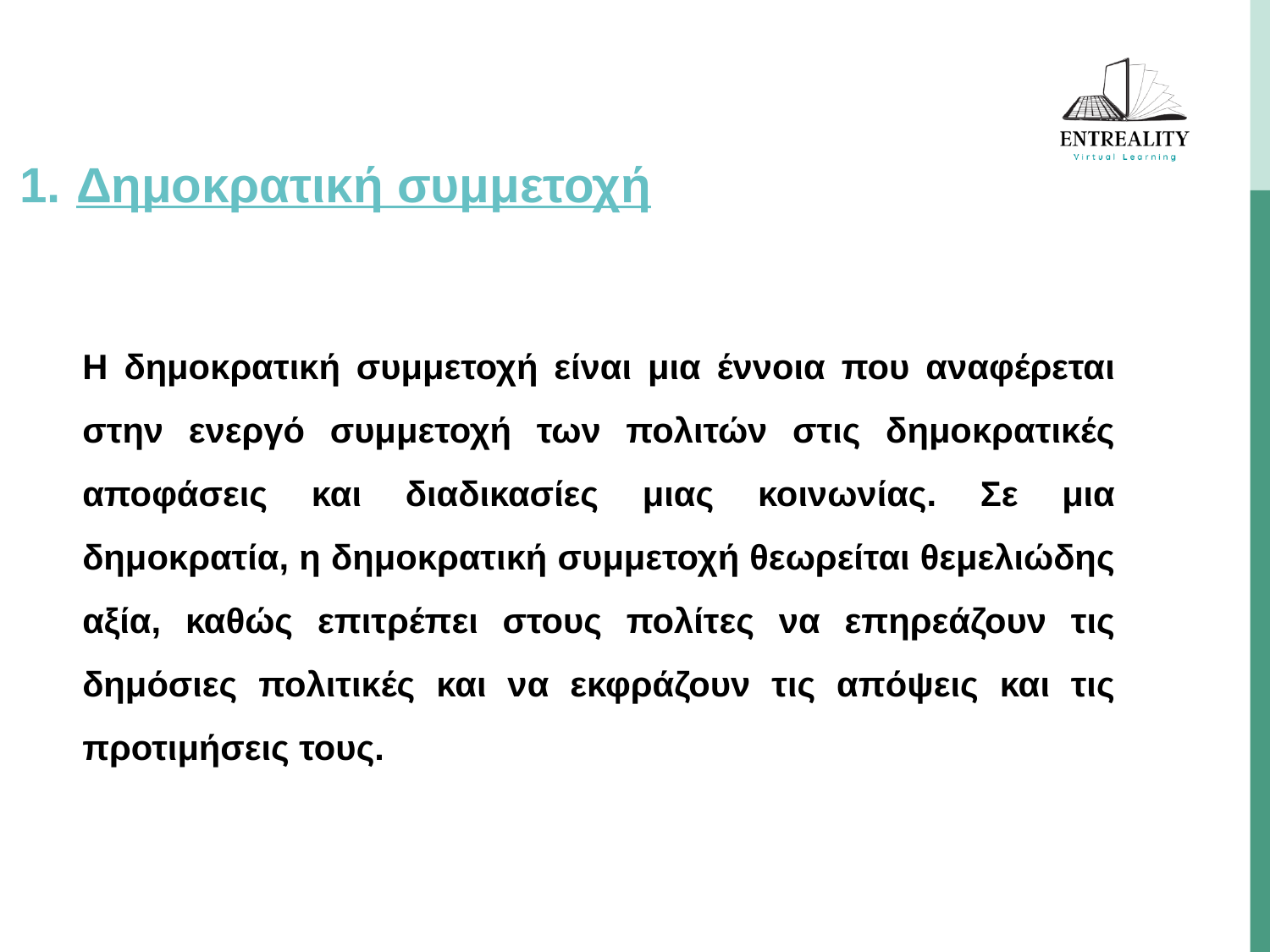

# Δημοκρατική συμμετοχή
Η δημοκρατική συμμετοχή είναι μια έννοια που αναφέρεται στην ενεργό συμμετοχή των πολιτών στις δημοκρατικές αποφάσεις και διαδικασίες μιας κοινωνίας. Σε μια δημοκρατία, η δημοκρατική συμμετοχή θεωρείται θεμελιώδης αξία, καθώς επιτρέπει στους πολίτες να επηρεάζουν τις δημόσιες πολιτικές και να εκφράζουν τις απόψεις και τις προτιμήσεις τους.